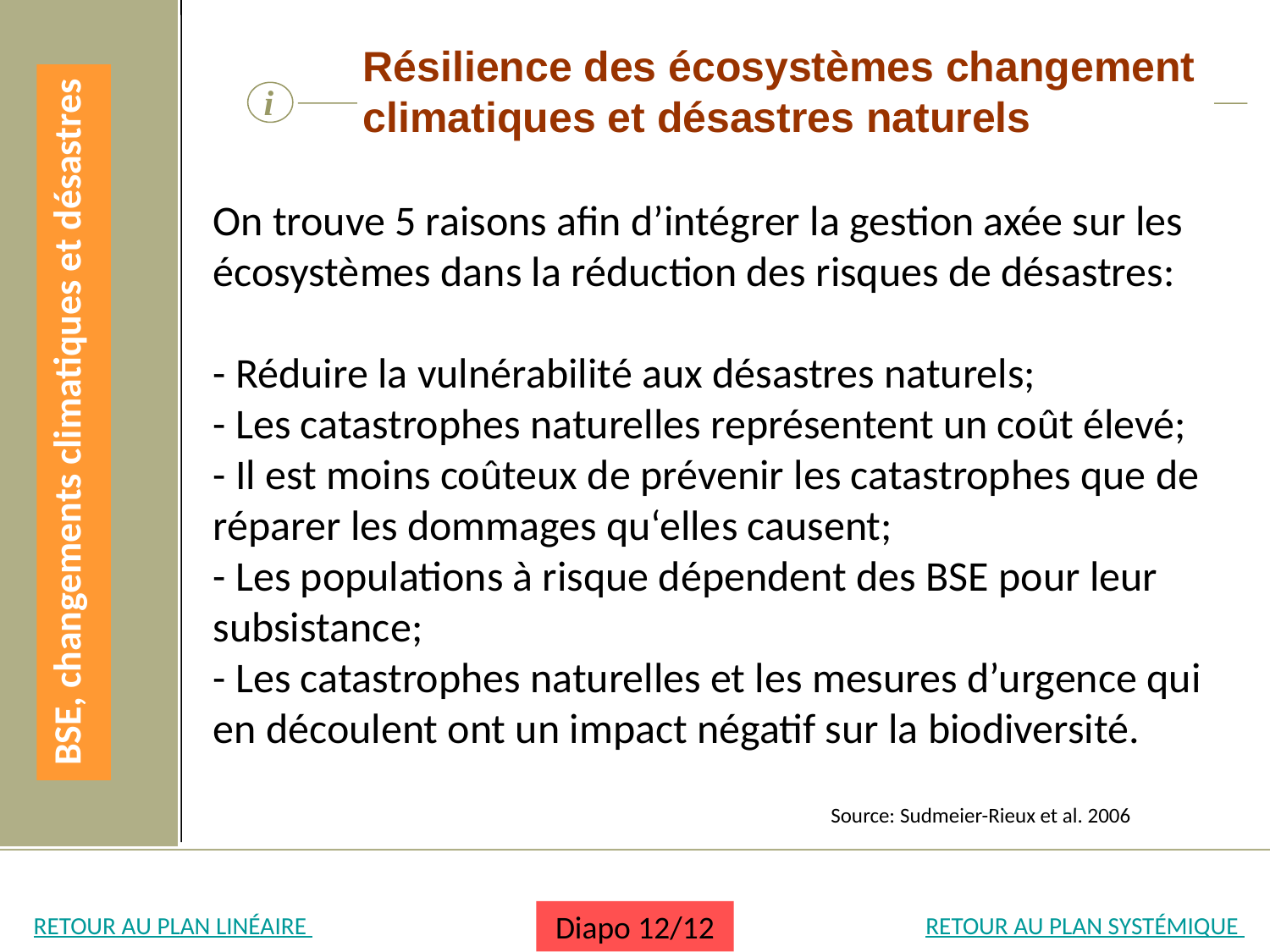

Résilience des écosystèmes changement climatiques et désastres naturels
i

On trouve 5 raisons afin d’intégrer la gestion axée sur les écosystèmes dans la réduction des risques de désastres:

- Réduire la vulnérabilité aux désastres naturels;
- Les catastrophes naturelles représentent un coût élevé;
- Il est moins coûteux de prévenir les catastrophes que de réparer les dommages qu‘elles causent;
- Les populations à risque dépendent des BSE pour leur subsistance;
- Les catastrophes naturelles et les mesures d’urgence qui en découlent ont un impact négatif sur la biodiversité.
BSE, changements climatiques et désastres
Source: Sudmeier-Rieux et al. 2006

RETOUR AU PLAN LINÉAIRE
RETOUR AU PLAN SYSTÉMIQUE
Diapo 12/12